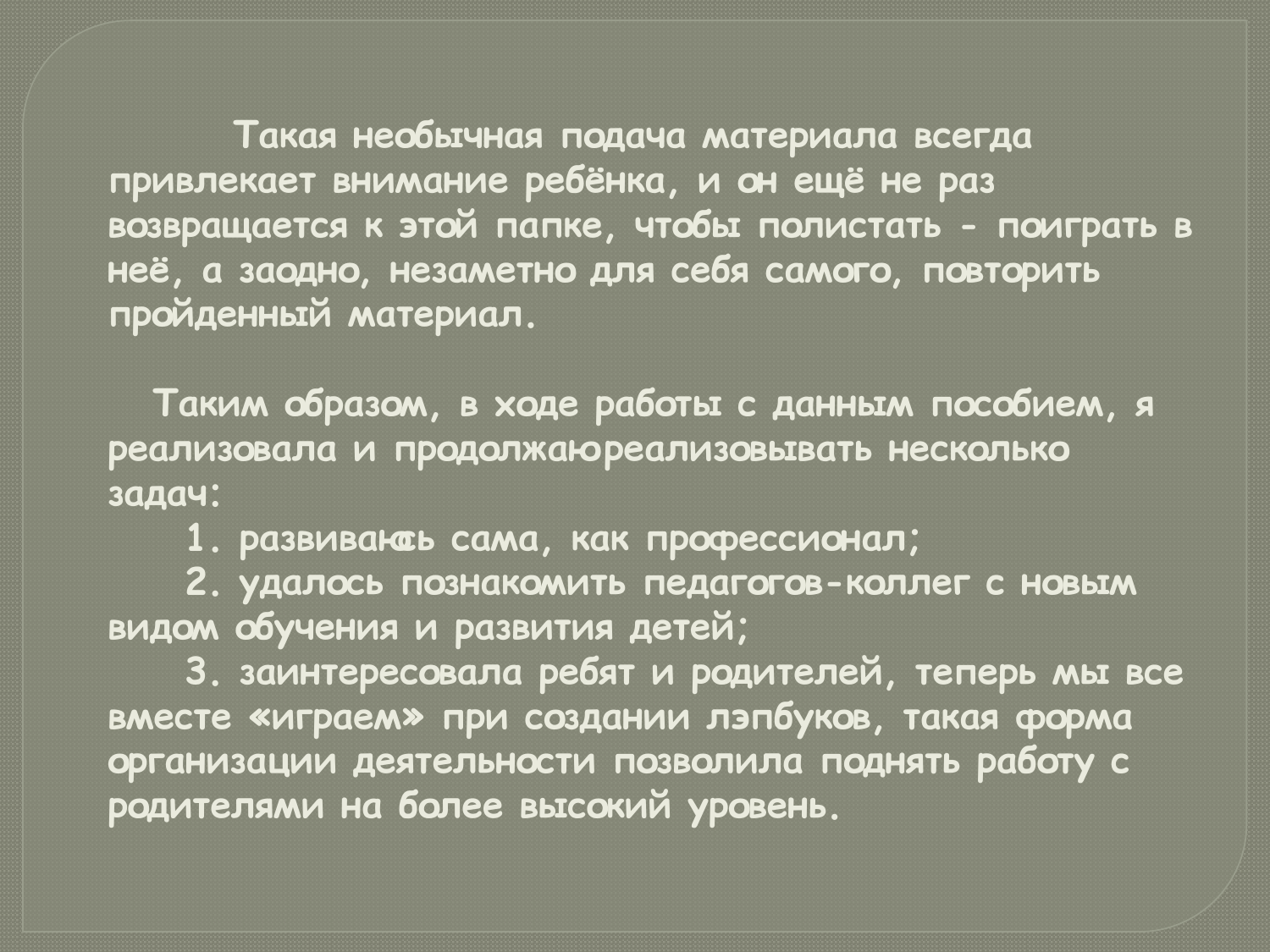

Такая необычная подача материала всегда привлекает внимание ребёнка, и он ещё не раз возвращается к этой папке, чтобы полистать - поиграть в неё, а заодно, незаметно для себя самого, повторить пройденный материал.

     Таким образом, в ходе работы с данным пособием, я реализовала и продолжаю реализовывать несколько задач:
       1. развиваюсь сама, как профессионал;
       2. удалось познакомить педагогов-коллег с новым видом обучения и развития детей;
       3. заинтересовала ребят и родителей, теперь мы все вместе «играем» при создании лэпбуков, такая форма организации деятельности позволила поднять работу с родителями на более высокий уровень.